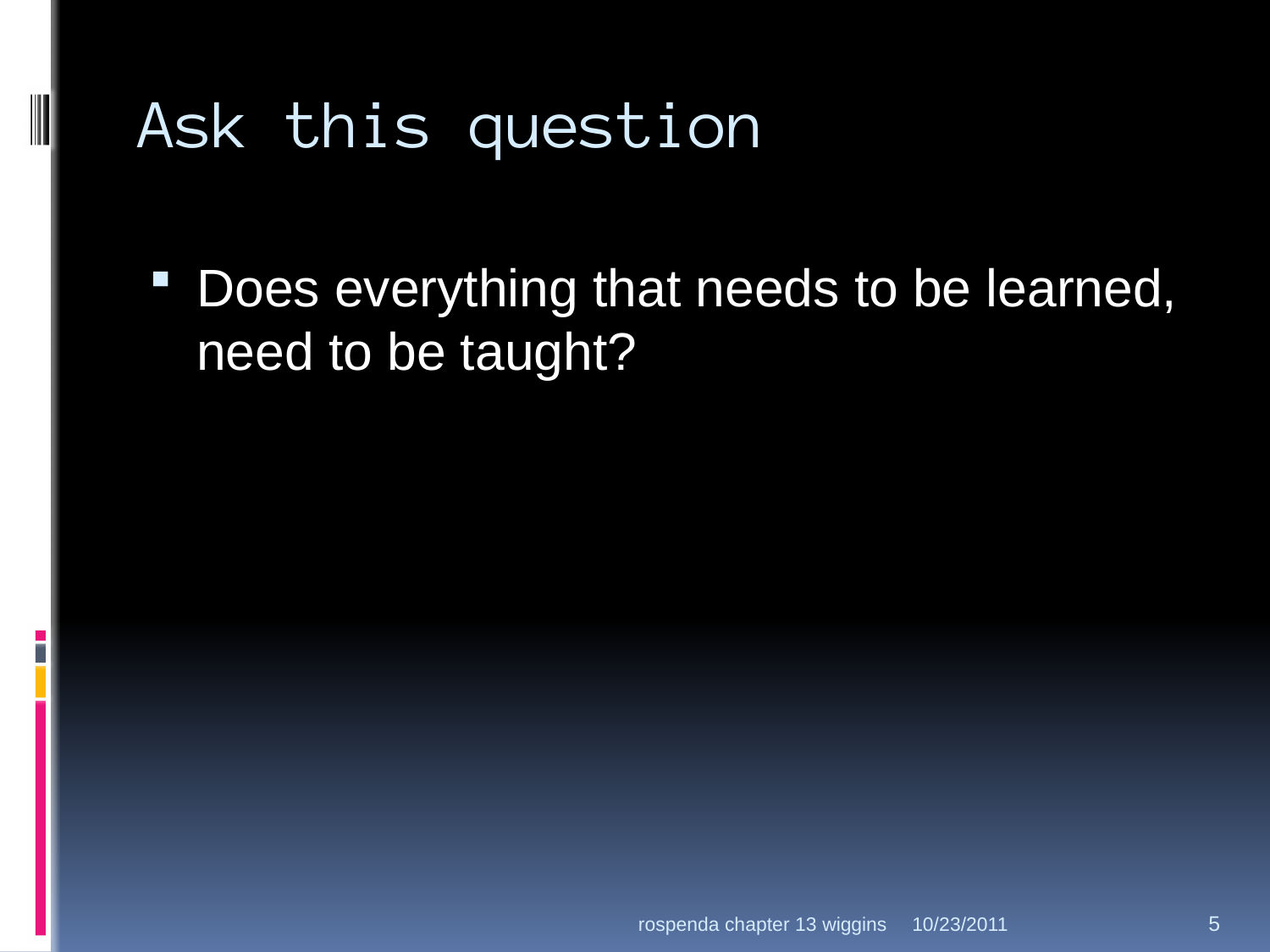

# Ask this question
Does everything that needs to be learned, need to be taught?
rospenda chapter 13 wiggins
10/23/2011
5